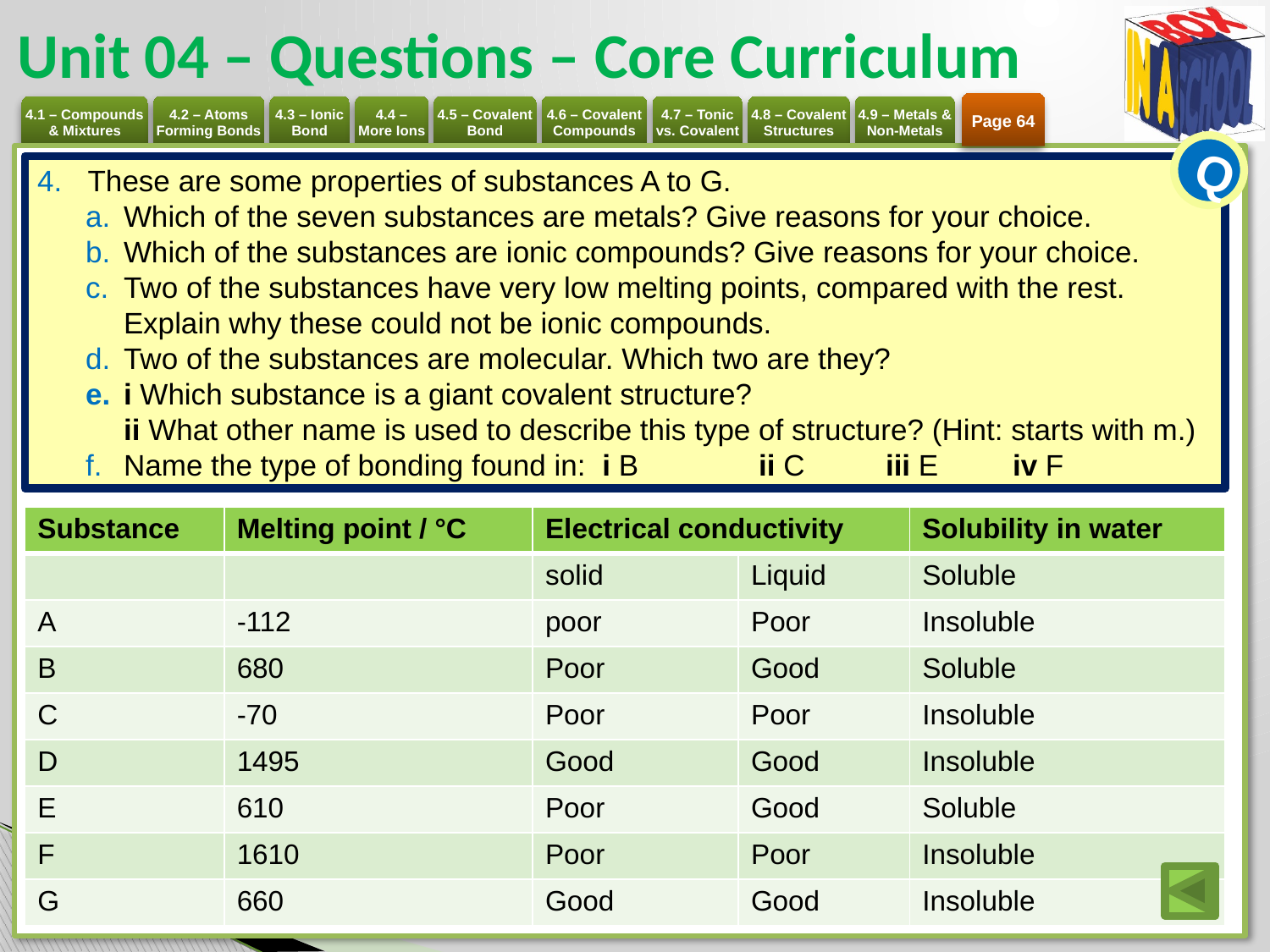

# Unit 04 – Questions – Core Curriculum
Page 64
Q
These are some properties of substances A to G.
Which of the seven substances are metals? Give reasons for your choice.
Which of the substances are ionic compounds? Give reasons for your choice.
Two of the substances have very low melting points, compared with the rest. Explain why these could not be ionic compounds.
Two of the substances are molecular. Which two are they?
i Which substance is a giant covalent structure?
ii What other name is used to describe this type of structure? (Hint: starts with m.)
Name the type of bonding found in:  i B 	ii C 	iii E 	iv F
| Substance | Melting point / °C | Electrical conductivity |  | Solubility in water |
| --- | --- | --- | --- | --- |
|  |  | solid | Liquid | Soluble |
| A | -112 | poor | Poor | Insoluble |
| B | 680 | Poor | Good | Soluble |
| C | -70 | Poor | Poor | Insoluble |
| D | 1495 | Good | Good | Insoluble |
| E | 610 | Poor | Good | Soluble |
| F | 1610 | Poor | Poor | Insoluble |
| G | 660 | Good | Good | Insoluble |